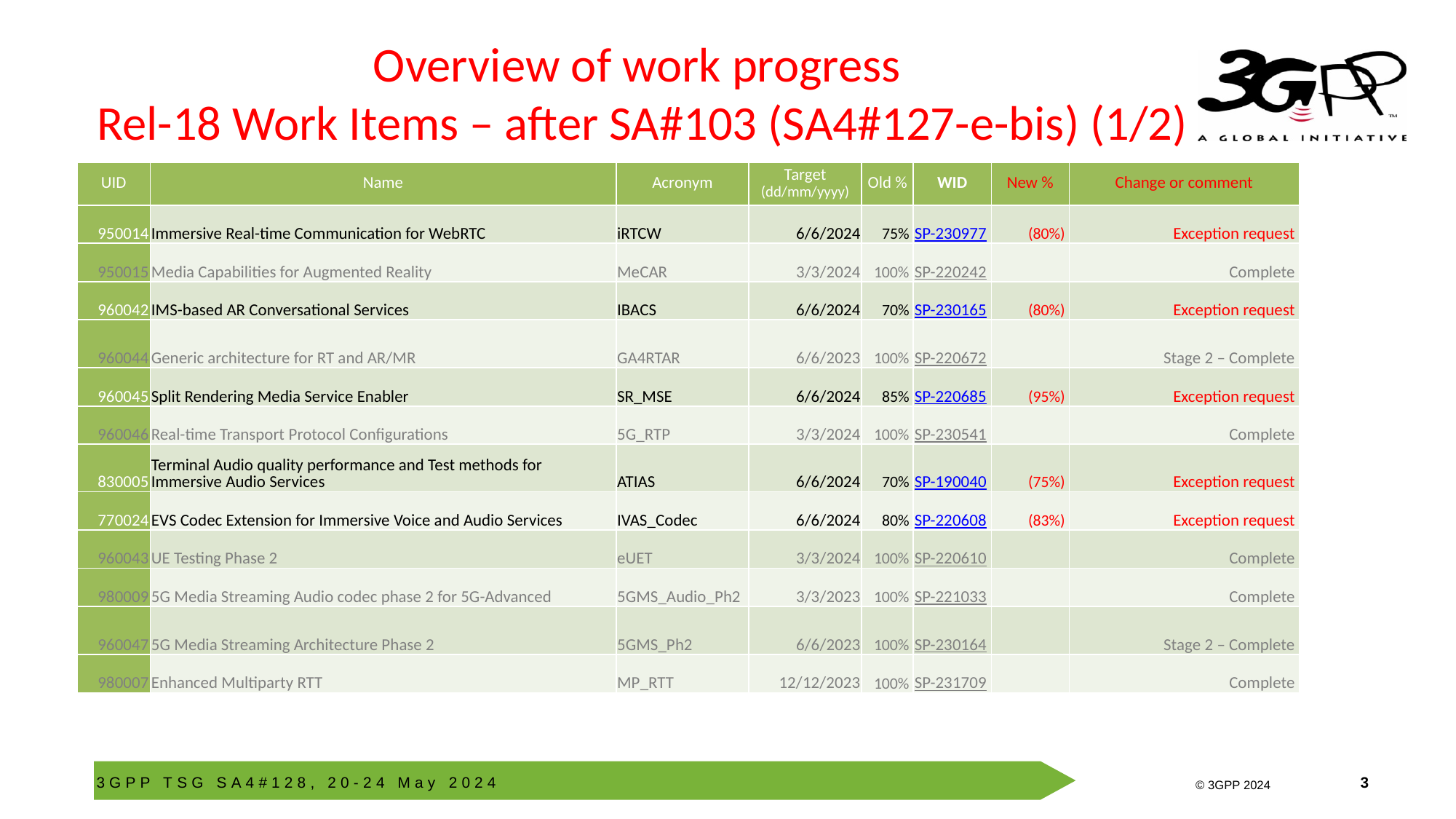

# Overview of work progress Rel-18 Work Items – after SA#103 (SA4#127-e-bis) (1/2)
| UID | Name | Acronym | Target (dd/mm/yyyy) | Old % | WID | New % | Change or comment |
| --- | --- | --- | --- | --- | --- | --- | --- |
| 950014 | Immersive Real-time Communication for WebRTC | iRTCW | 6/6/2024 | 75% | SP-230977 | (80%) | Exception request |
| 950015 | Media Capabilities for Augmented Reality | MeCAR | 3/3/2024 | 100% | SP-220242 |  | Complete |
| 960042 | IMS-based AR Conversational Services | IBACS | 6/6/2024 | 70% | SP-230165 | (80%) | Exception request |
| 960044 | Generic architecture for RT and AR/MR | GA4RTAR | 6/6/2023 | 100% | SP-220672 |  | Stage 2 – Complete |
| 960045 | Split Rendering Media Service Enabler | SR\_MSE | 6/6/2024 | 85% | SP-220685 | (95%) | Exception request |
| 960046 | Real-time Transport Protocol Configurations | 5G\_RTP | 3/3/2024 | 100% | SP-230541 |  | Complete |
| 830005 | Terminal Audio quality performance and Test methods for Immersive Audio Services | ATIAS | 6/6/2024 | 70% | SP-190040 | (75%) | Exception request |
| 770024 | EVS Codec Extension for Immersive Voice and Audio Services | IVAS\_Codec | 6/6/2024 | 80% | SP-220608 | (83%) | Exception request |
| 960043 | UE Testing Phase 2 | eUET | 3/3/2024 | 100% | SP-220610 |  | Complete |
| 980009 | 5G Media Streaming Audio codec phase 2 for 5G-Advanced | 5GMS\_Audio\_Ph2 | 3/3/2023 | 100% | SP-221033 |  | Complete |
| 960047 | 5G Media Streaming Architecture Phase 2 | 5GMS\_Ph2 | 6/6/2023 | 100% | SP-230164 |  | Stage 2 – Complete |
| 980007 | Enhanced Multiparty RTT | MP\_RTT | 12/12/2023 | 100% | SP-231709 |  | Complete |